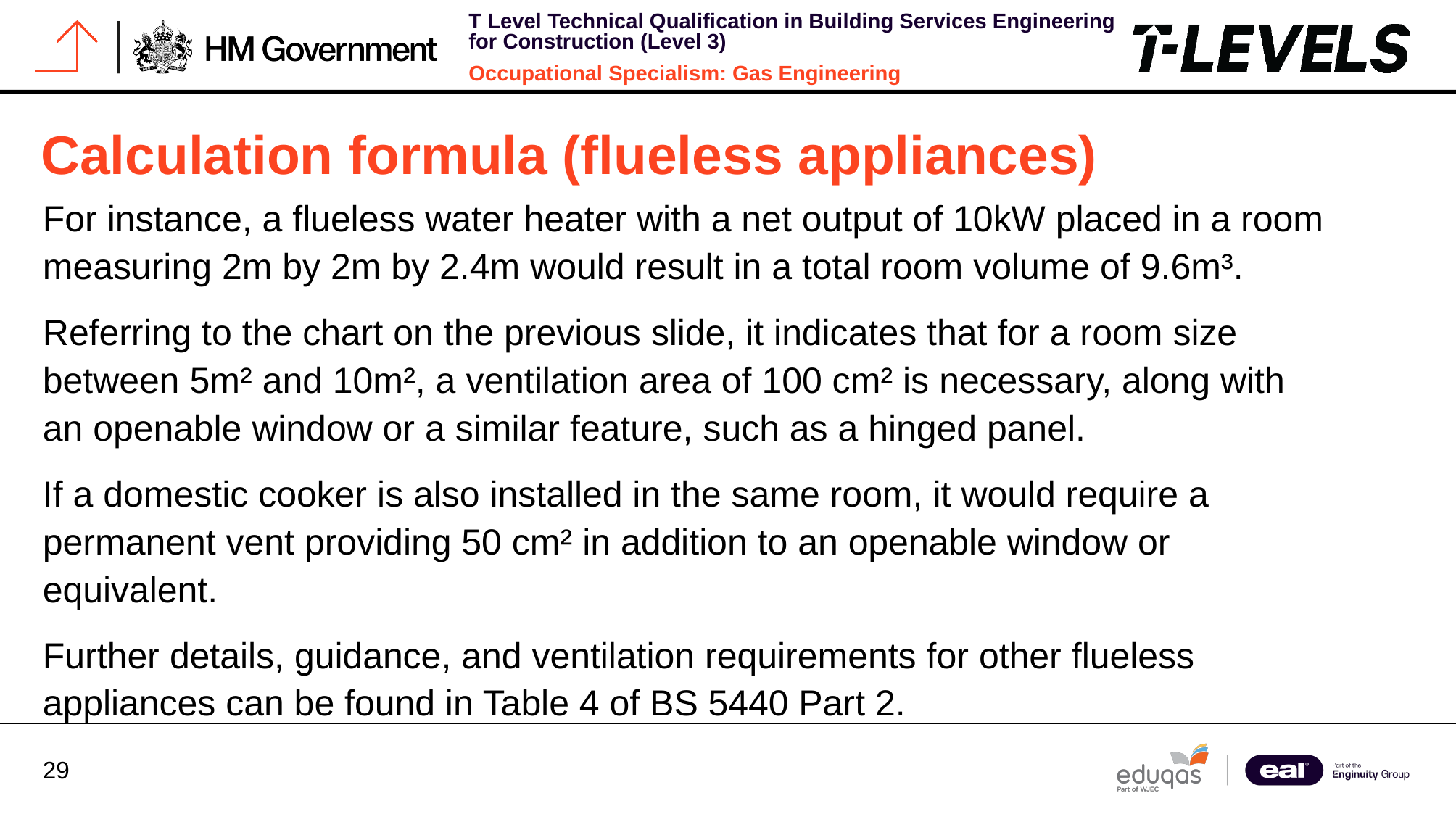

# Calculation formula (flueless appliances)
For instance, a flueless water heater with a net output of 10kW placed in a room measuring 2m by 2m by 2.4m would result in a total room volume of 9.6m³.
Referring to the chart on the previous slide, it indicates that for a room size between 5m² and 10m², a ventilation area of 100 cm² is necessary, along with an openable window or a similar feature, such as a hinged panel.
If a domestic cooker is also installed in the same room, it would require a permanent vent providing 50 cm² in addition to an openable window or equivalent.
Further details, guidance, and ventilation requirements for other flueless appliances can be found in Table 4 of BS 5440 Part 2.